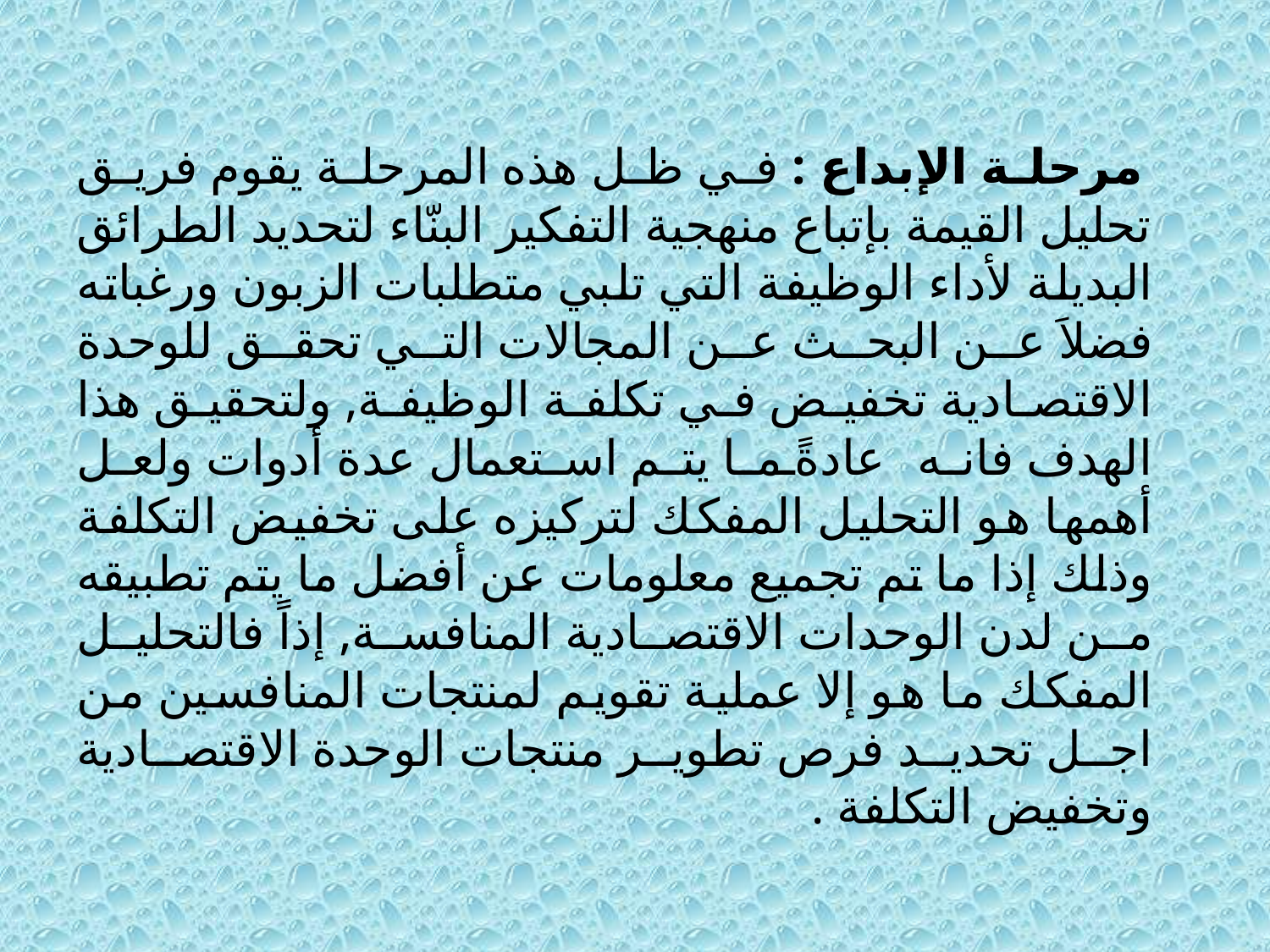

مرحلة الإبداع : في ظل هذه المرحلة يقوم فريق تحليل القيمة بإتباع منهجية التفكير البنّاء لتحديد الطرائق البديلة لأداء الوظيفة التي تلبي متطلبات الزبون ورغباته فضلاَ عن البحث عن المجالات التي تحقق للوحدة الاقتصادية تخفيض في تكلفة الوظيفة, ولتحقيق هذا الهدف فانه عادةً ما يتم استعمال عدة أدوات ولعل أهمها هو التحليل المفكك لتركيزه على تخفيض التكلفة وذلك إذا ما تم تجميع معلومات عن أفضل ما يتم تطبيقه من لدن الوحدات الاقتصادية المنافسة, إذاً فالتحليل المفكك ما هو إلا عملية تقويم لمنتجات المنافسين من اجل تحديد فرص تطوير منتجات الوحدة الاقتصادية وتخفيض التكلفة .